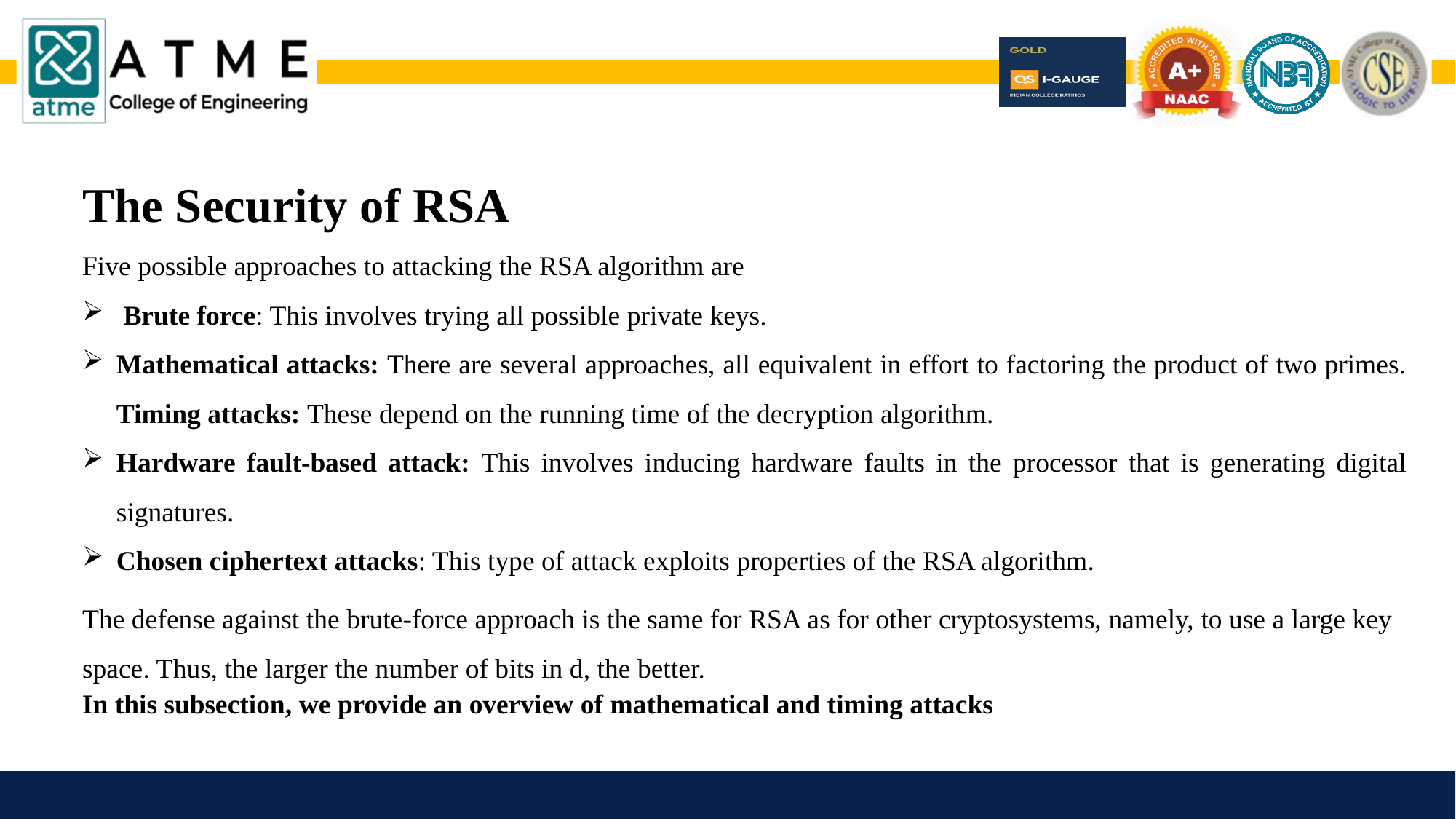

The Security of RSA
Five possible approaches to attacking the RSA algorithm are
 Brute force: This involves trying all possible private keys.
Mathematical attacks: There are several approaches, all equivalent in effort to factoring the product of two primes. Timing attacks: These depend on the running time of the decryption algorithm.
Hardware fault-based attack: This involves inducing hardware faults in the processor that is generating digital signatures.
Chosen ciphertext attacks: This type of attack exploits properties of the RSA algorithm.
The defense against the brute-force approach is the same for RSA as for other cryptosystems, namely, to use a large key space. Thus, the larger the number of bits in d, the better.
In this subsection, we provide an overview of mathematical and timing attacks